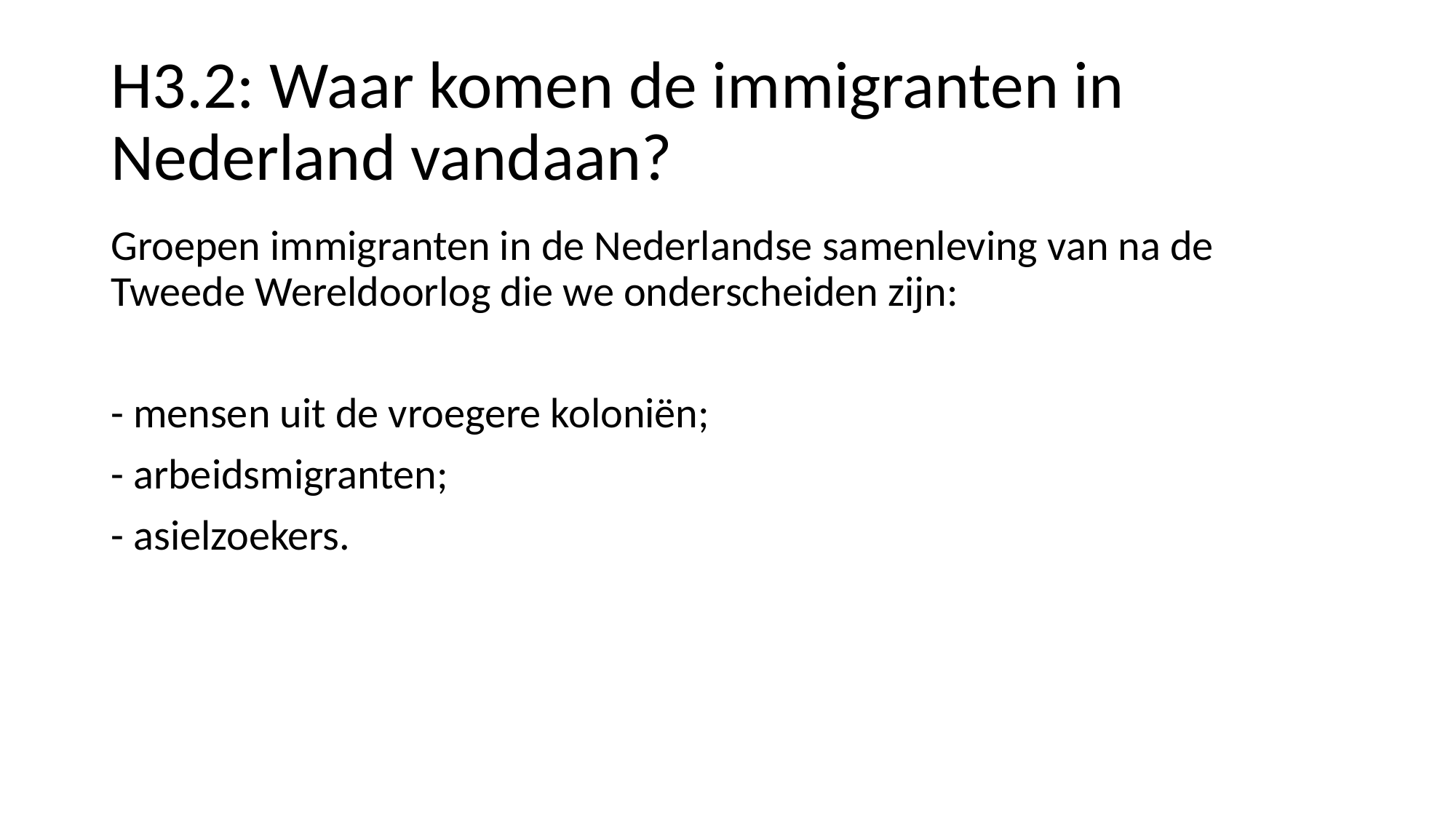

# H3.2: Waar komen de immigranten in Nederland vandaan?
Groepen immigranten in de Nederlandse samenleving van na de Tweede Wereldoorlog die we onderscheiden zijn:

- mensen uit de vroegere koloniën;
- arbeidsmigranten;
- asielzoekers.